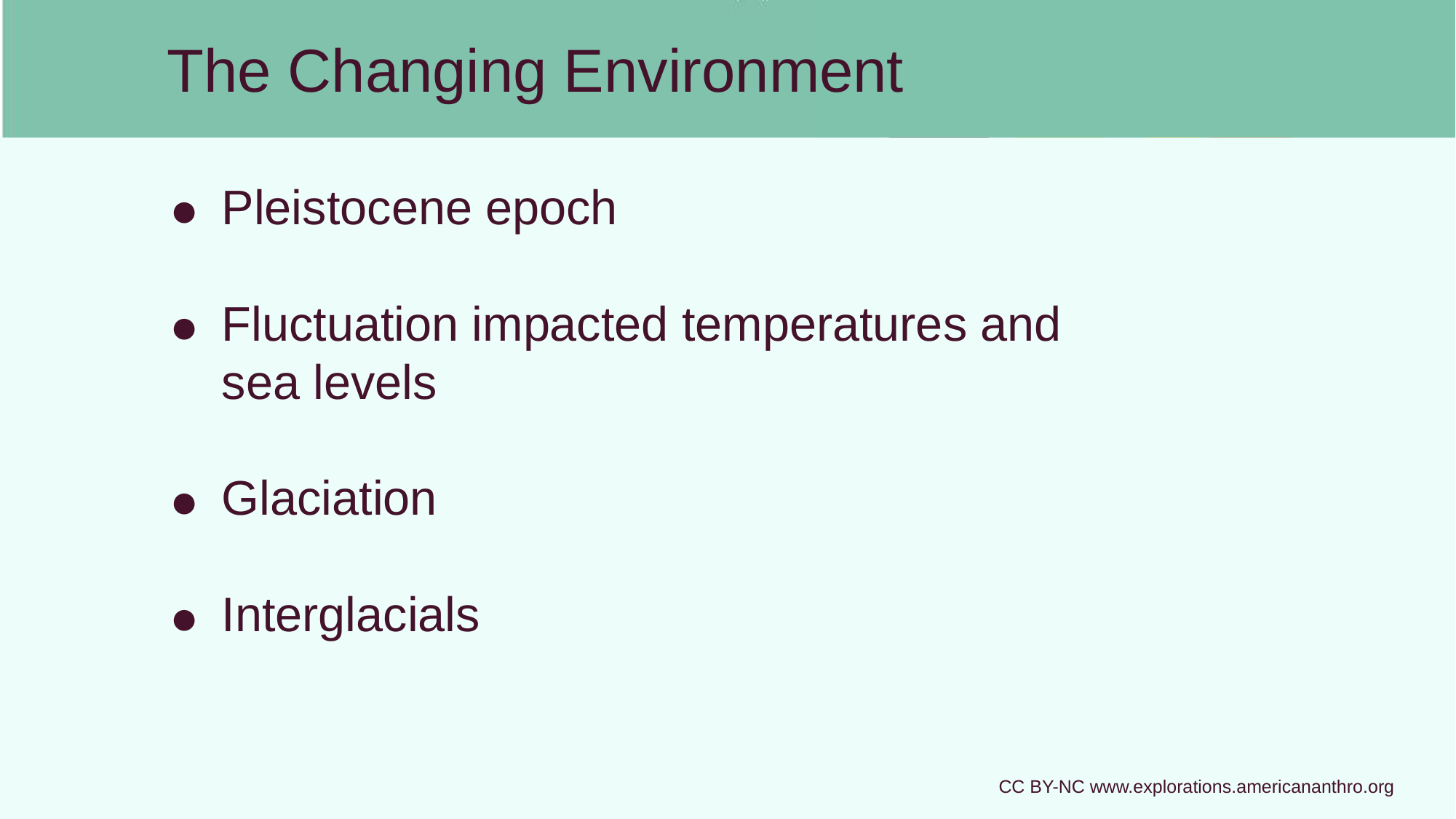

# The Changing Environment
Pleistocene epoch

Fluctuation impacted temperatures and sea levels

Glaciation

Interglacials